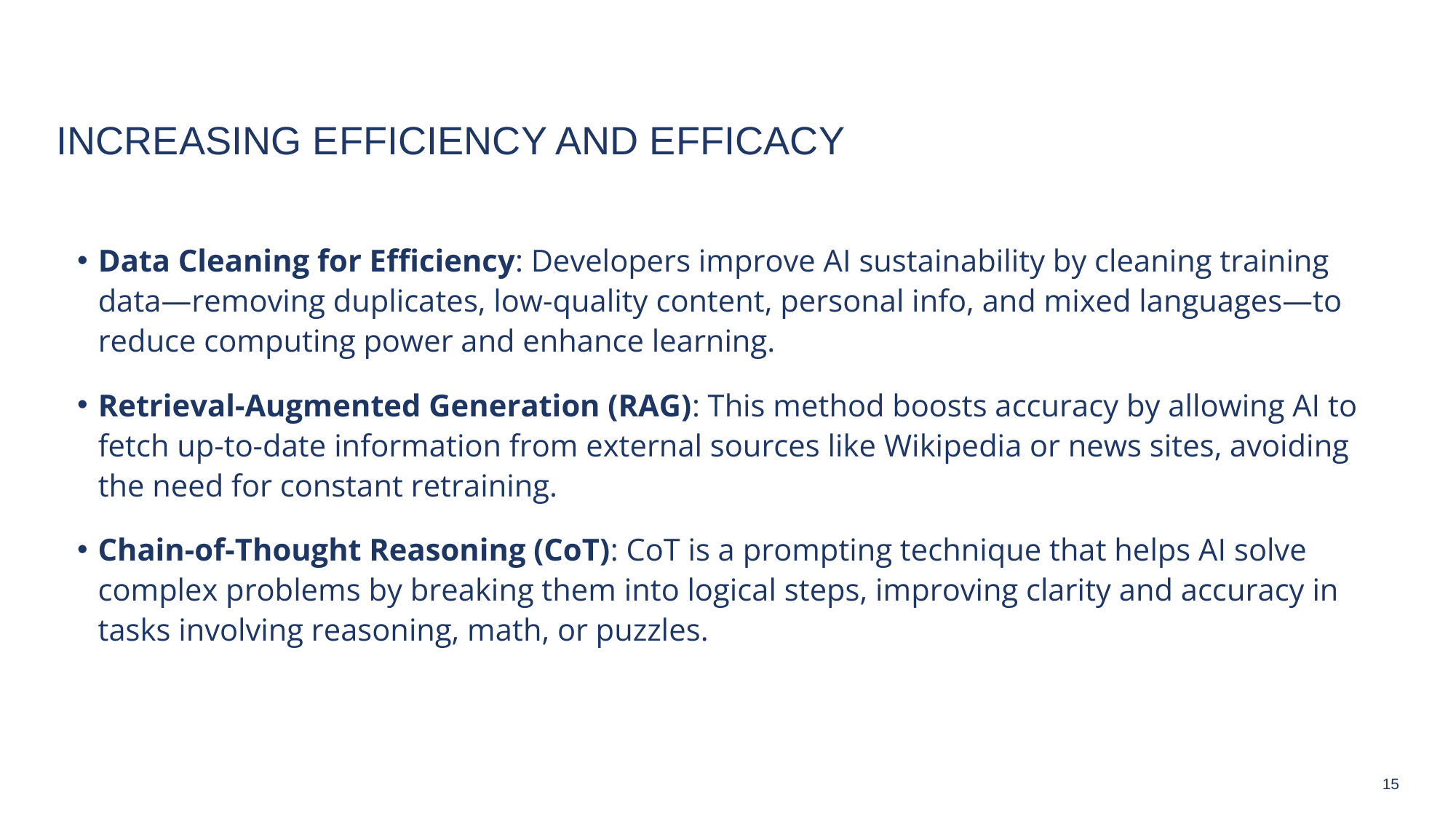

# Increasing efficiency and efficacy
Data Cleaning for Efficiency: Developers improve AI sustainability by cleaning training data—removing duplicates, low-quality content, personal info, and mixed languages—to reduce computing power and enhance learning.
Retrieval-Augmented Generation (RAG): This method boosts accuracy by allowing AI to fetch up-to-date information from external sources like Wikipedia or news sites, avoiding the need for constant retraining.
Chain-of-Thought Reasoning (CoT): CoT is a prompting technique that helps AI solve complex problems by breaking them into logical steps, improving clarity and accuracy in tasks involving reasoning, math, or puzzles.
15